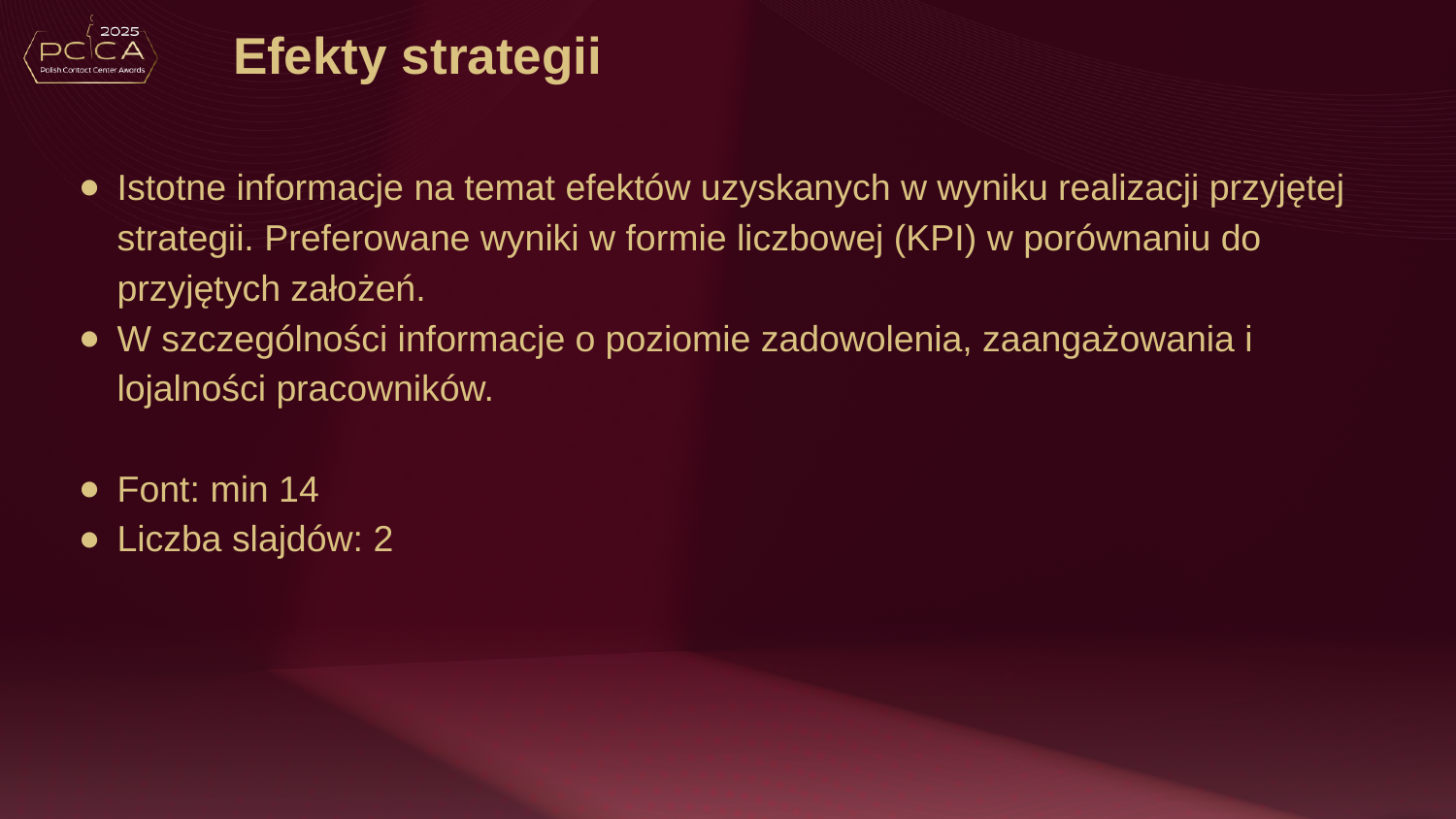

# Efekty strategii
Istotne informacje na temat efektów uzyskanych w wyniku realizacji przyjętej strategii. Preferowane wyniki w formie liczbowej (KPI) w porównaniu do przyjętych założeń.
W szczególności informacje o poziomie zadowolenia, zaangażowania i lojalności pracowników.

Font: min 14
Liczba slajdów: 2